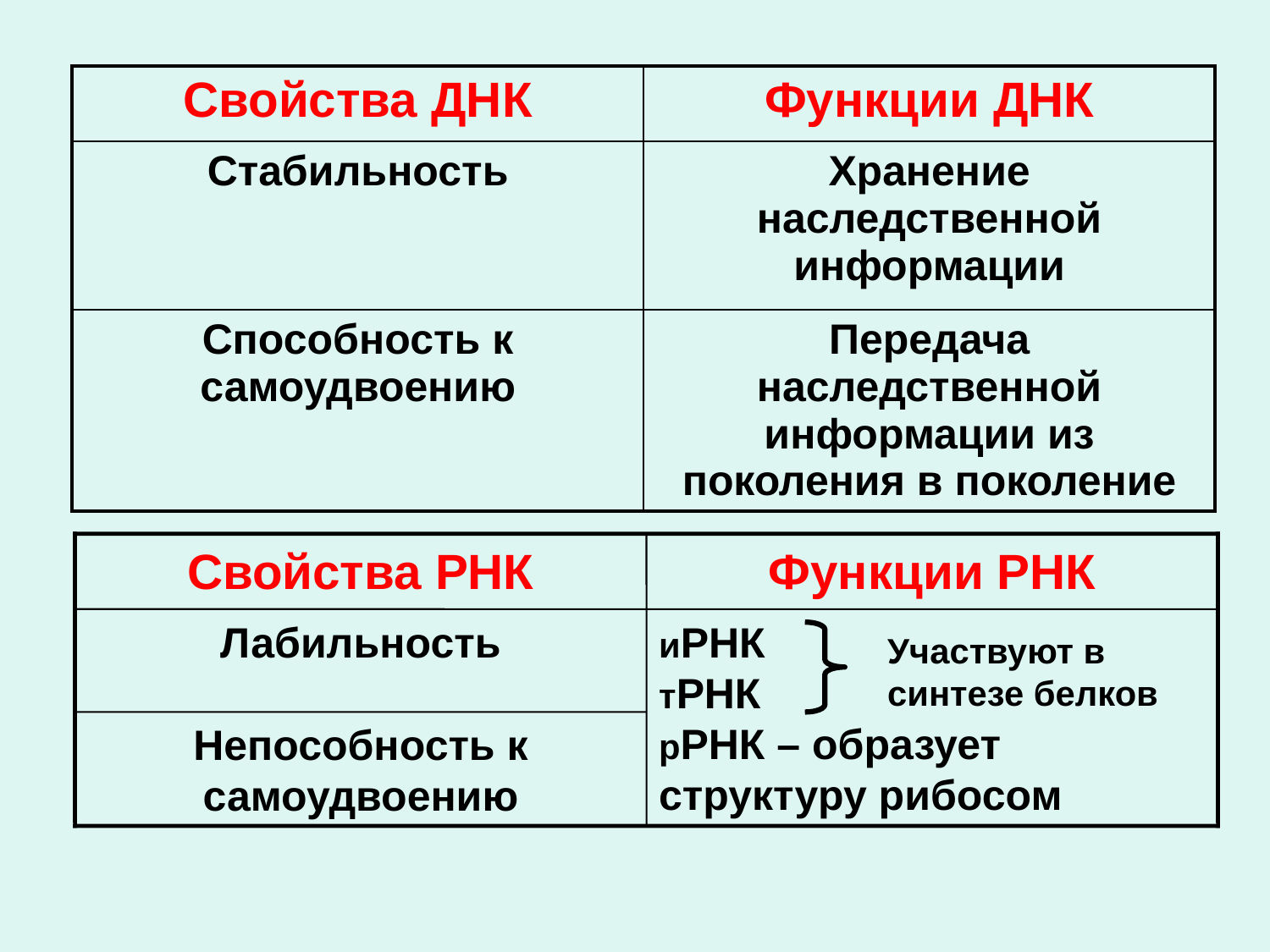

| Свойства ДНК | Функции ДНК |
| --- | --- |
| Стабильность | Хранение наследственной информации |
| Способность к самоудвоению | Передача наследственной информации из поколения в поколение |
Свойства РНК

Функции РНК

Лабильность

иРНК
тРНК
рРНК – образует структуру рибосом

Участвуют в синтезе белков
Непособность к самоудвоению